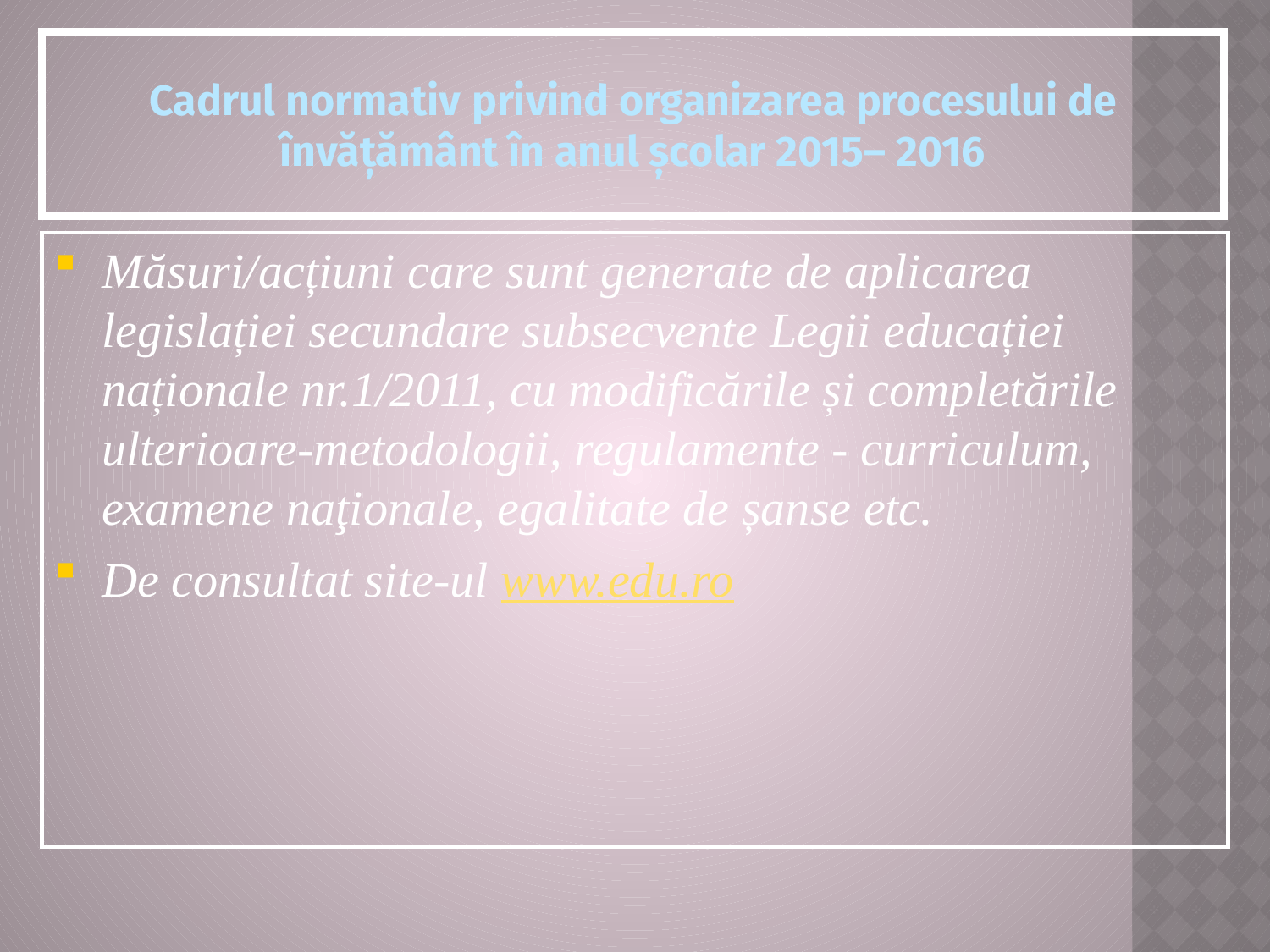

Cadrul normativ privind organizarea procesului de învățământ în anul şcolar 2015– 2016
Măsuri/acțiuni care sunt generate de aplicarea legislației secundare subsecvente Legii educației naționale nr.1/2011, cu modificările și completările ulterioare-metodologii, regulamente - curriculum, examene naţionale, egalitate de șanse etc.
De consultat site-ul www.edu.ro